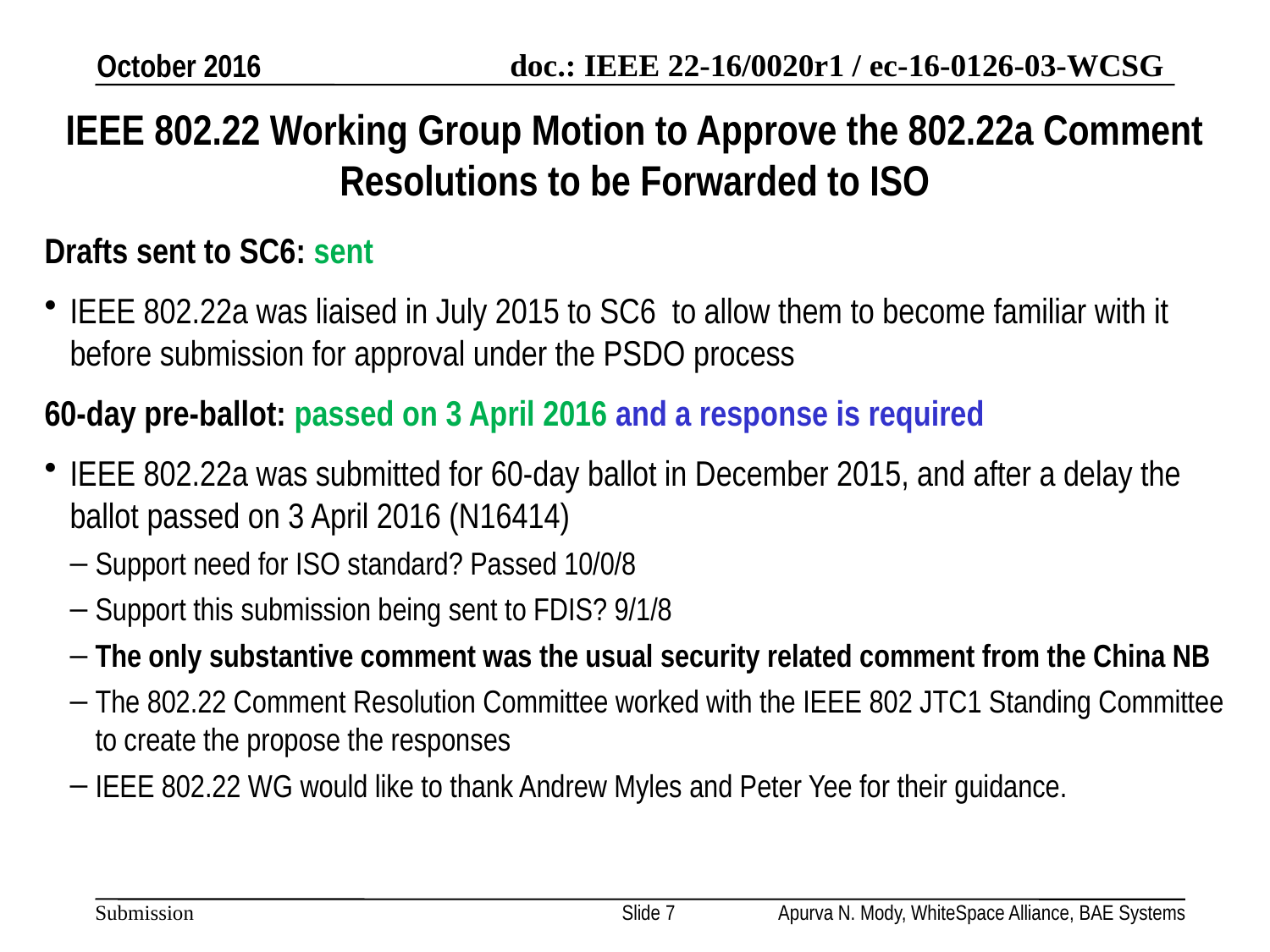

October 2016
# IEEE 802.22 Working Group Motion to Approve the 802.22a Comment Resolutions to be Forwarded to ISO
Drafts sent to SC6: sent
IEEE 802.22a was liaised in July 2015 to SC6  to allow them to become familiar with it before submission for approval under the PSDO process
60-day pre-ballot: passed on 3 April 2016 and a response is required
IEEE 802.22a was submitted for 60-day ballot in December 2015, and after a delay the ballot passed on 3 April 2016 (N16414)
Support need for ISO standard? Passed 10/0/8
Support this submission being sent to FDIS? 9/1/8
The only substantive comment was the usual security related comment from the China NB
The 802.22 Comment Resolution Committee worked with the IEEE 802 JTC1 Standing Committee to create the propose the responses
IEEE 802.22 WG would like to thank Andrew Myles and Peter Yee for their guidance.
Slide 7
Apurva N. Mody, WhiteSpace Alliance, BAE Systems